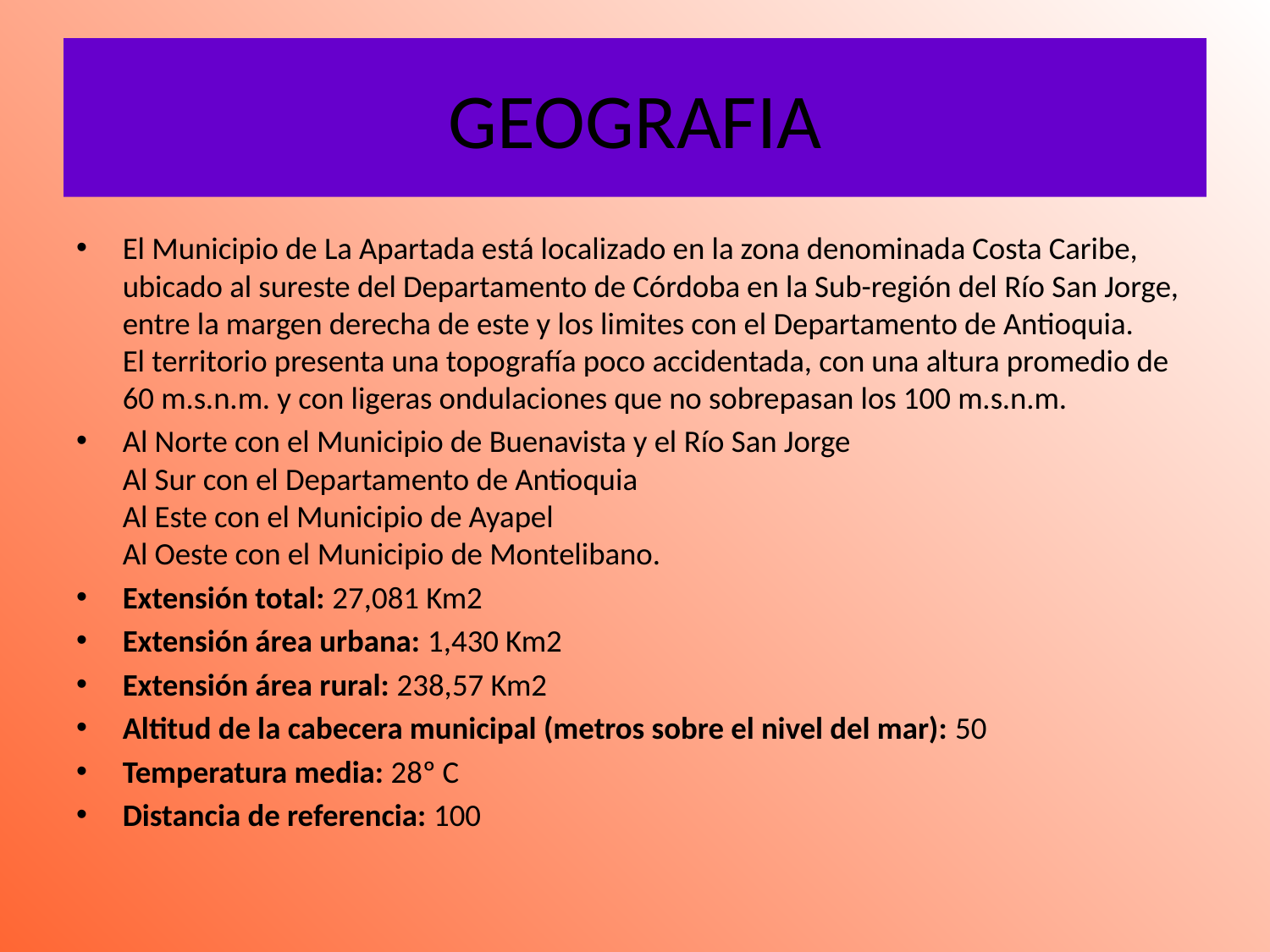

# GEOGRAFIA
El Municipio de La Apartada está localizado en la zona denominada Costa Caribe, ubicado al sureste del Departamento de Córdoba en la Sub-región del Río San Jorge, entre la margen derecha de este y los limites con el Departamento de Antioquia.
El territorio presenta una topografía poco accidentada, con una altura promedio de 60 m.s.n.m. y con ligeras ondulaciones que no sobrepasan los 100 m.s.n.m.
Al Norte con el Municipio de Buenavista y el Río San Jorge
Al Sur con el Departamento de Antioquia
Al Este con el Municipio de Ayapel
Al Oeste con el Municipio de Montelibano.
Extensión total: 27,081 Km2
Extensión área urbana: 1,430 Km2
Extensión área rural: 238,57 Km2
Altitud de la cabecera municipal (metros sobre el nivel del mar): 50
Temperatura media: 28º C
Distancia de referencia: 100